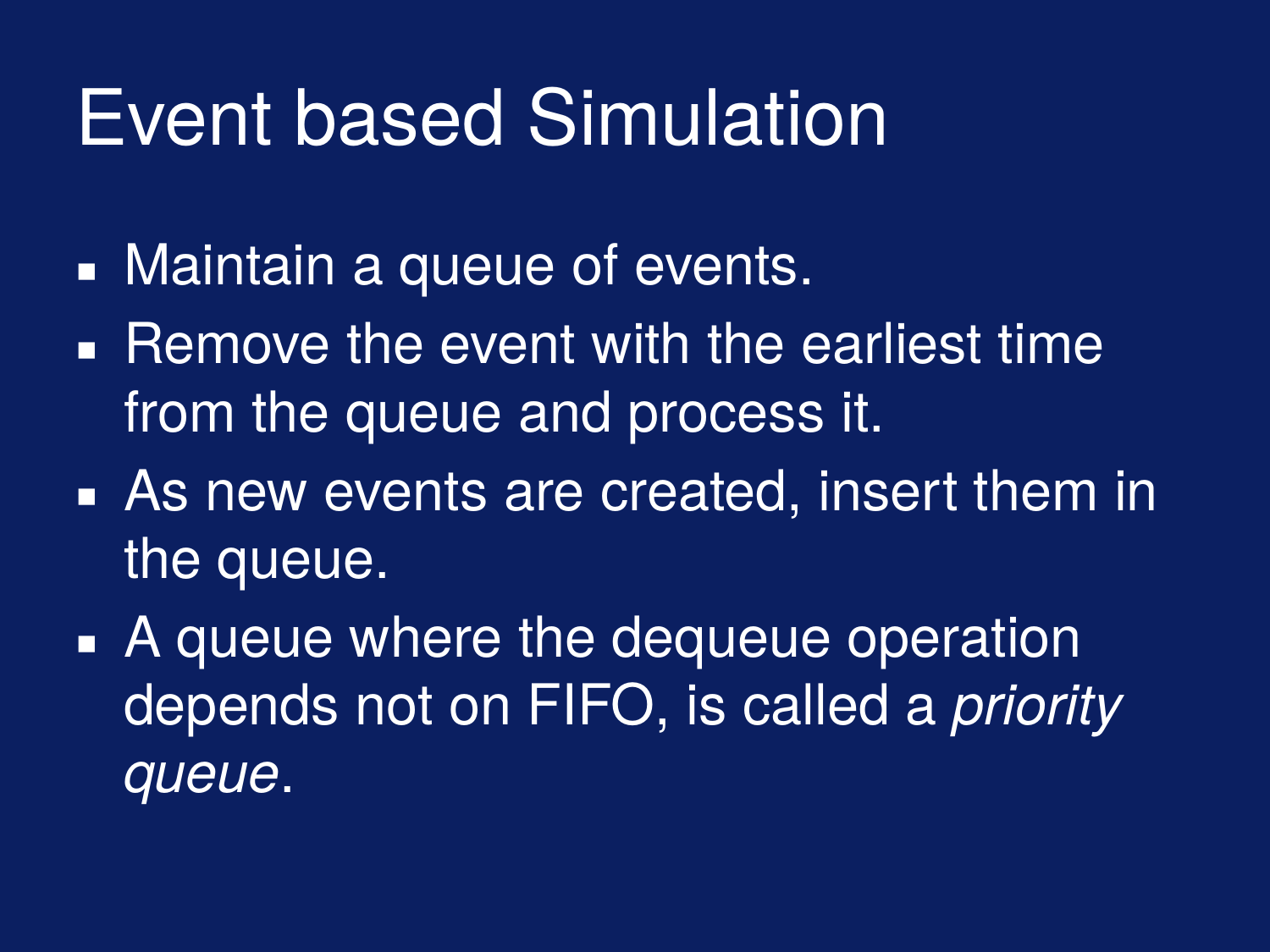

# Event based Simulation
Maintain a queue of events.
Remove the event with the earliest time from the queue and process it.
As new events are created, insert them in the queue.
A queue where the dequeue operation depends not on FIFO, is called a priority queue.